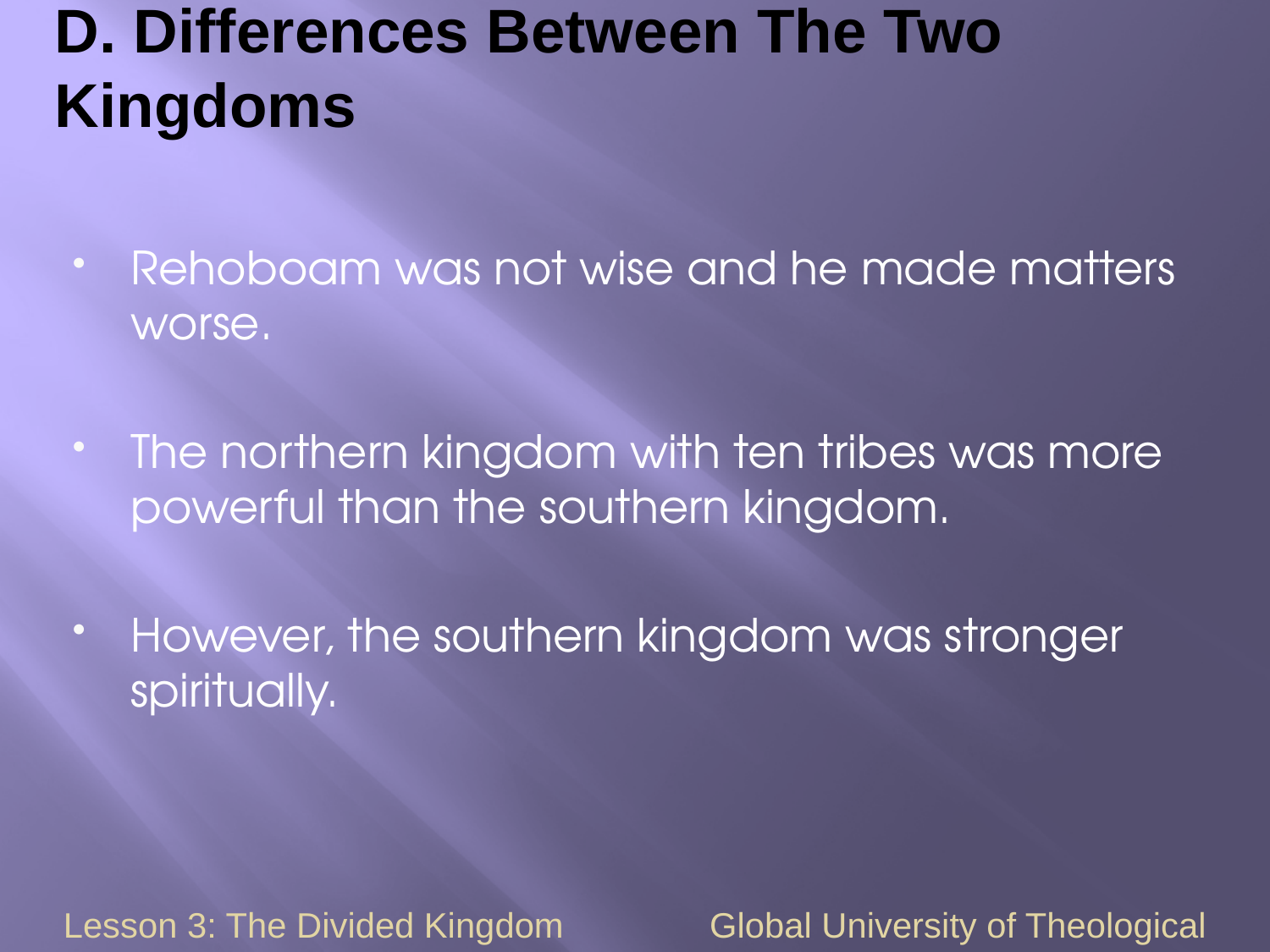

# D. Differences Between The Two Kingdoms
Rehoboam was not wise and he made matters worse.

The northern kingdom with ten tribes was more powerful than the southern kingdom.

However, the southern kingdom was stronger spiritually.
Lesson 3: The Divided Kingdom               Global University of Theological Studies